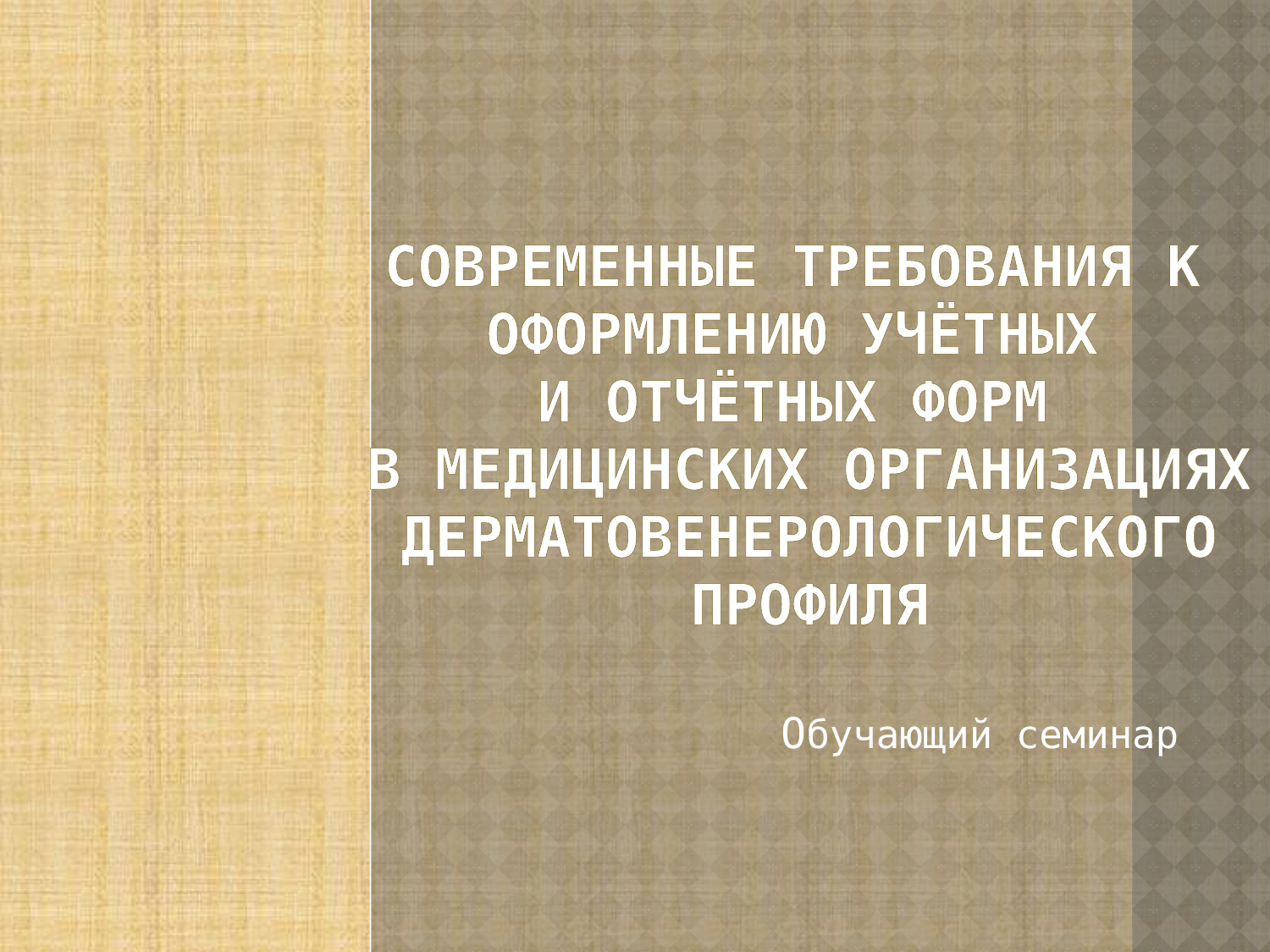

# Современные требования к оформлению учётных и отчётных форм в медицинских организациях дерматовенерологического профиля
Обучающий семинар